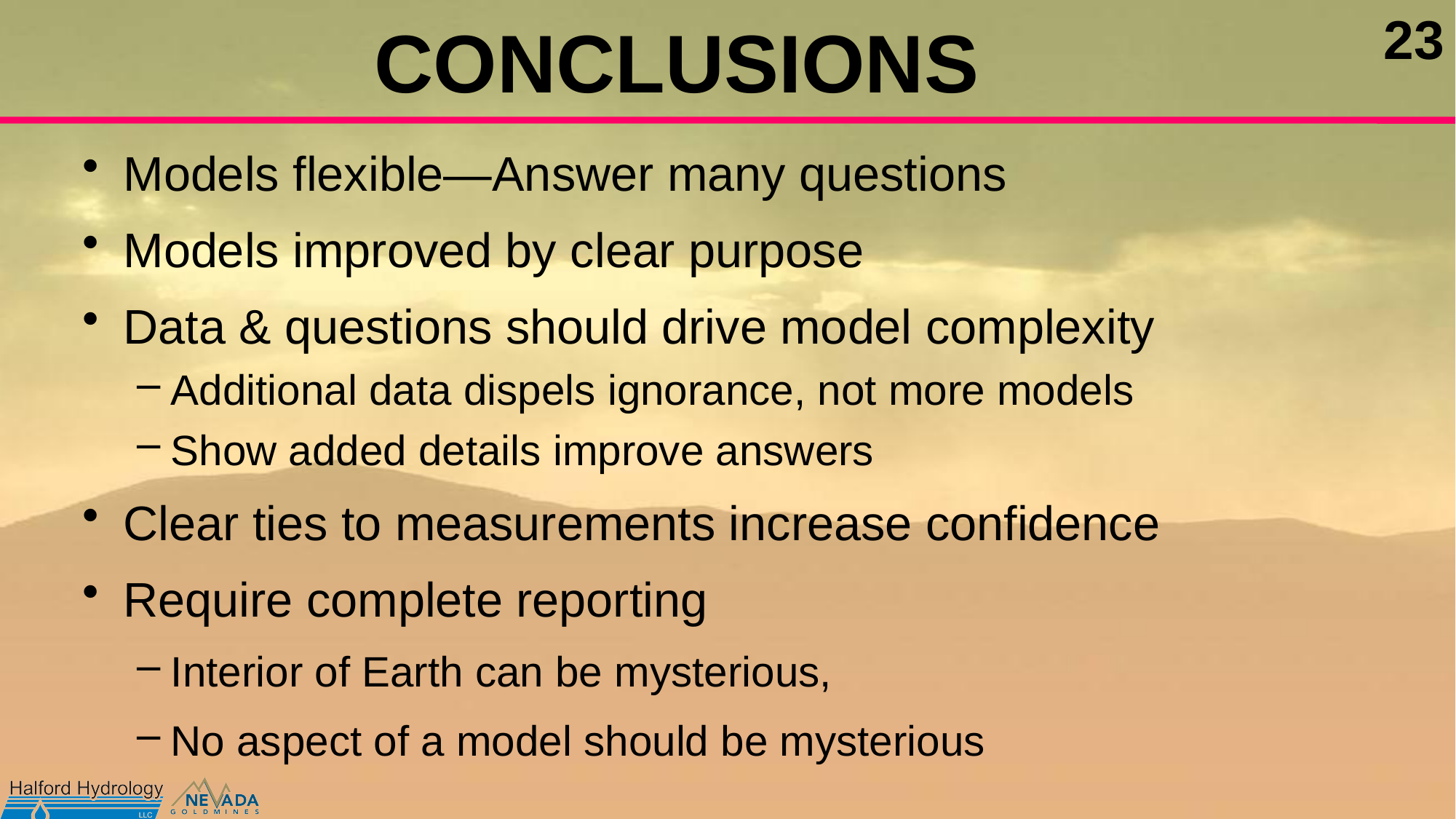

# CONCLUSIONS
Models flexible—Answer many questions
Models improved by clear purpose
Data & questions should drive model complexity
Additional data dispels ignorance, not more models
Show added details improve answers
Clear ties to measurements increase confidence
Require complete reporting
Interior of Earth can be mysterious,
No aspect of a model should be mysterious